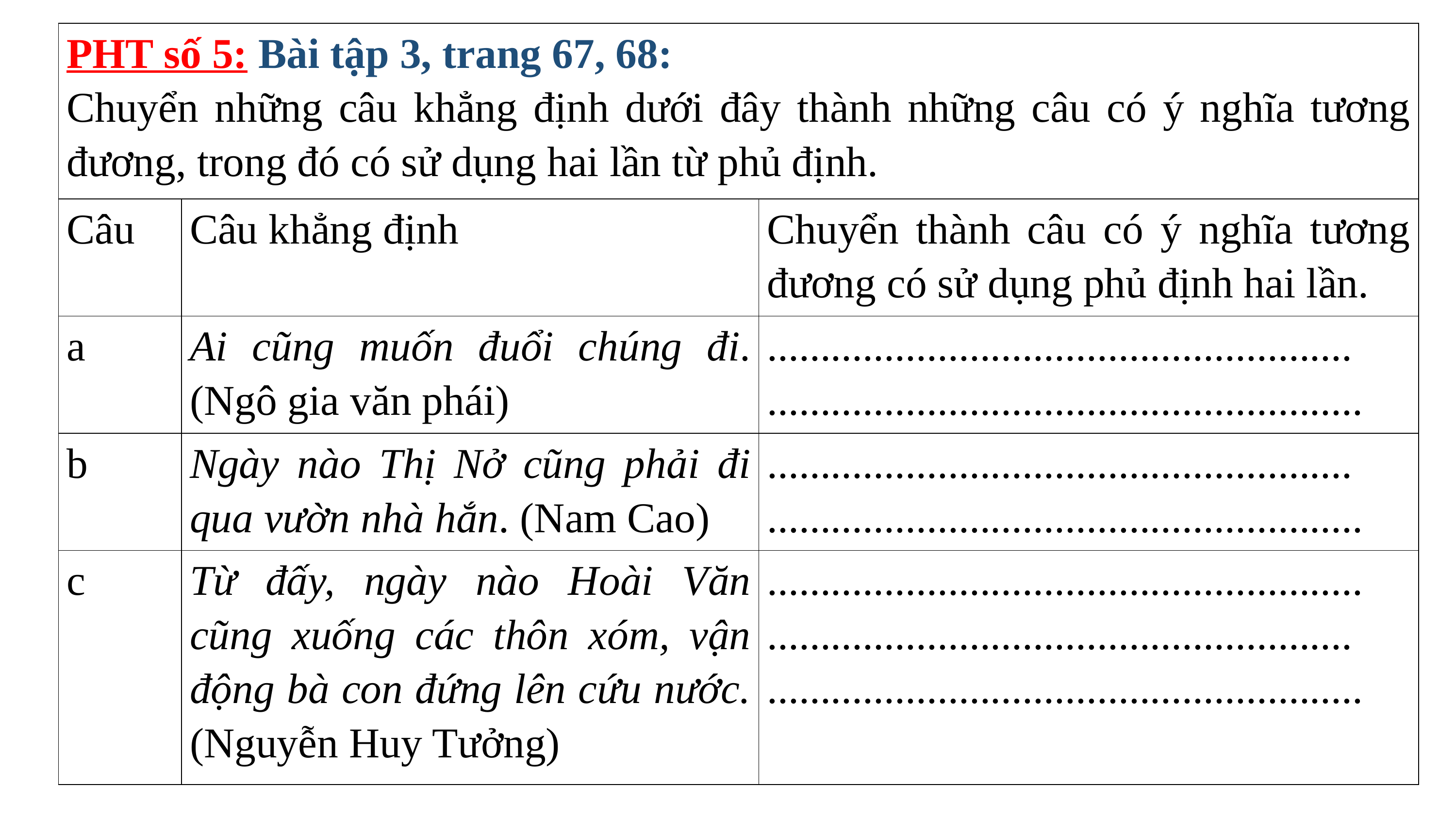

| PHT số 5: Bài tập 3, trang 67, 68: Chuyển những câu khẳng định dưới đây thành những câu có ý nghĩa tương đương, trong đó có sử dụng hai lần từ phủ định. |  |  |
| --- | --- | --- |
| Câu | Câu khẳng định | Chuyển thành câu có ý nghĩa tương đương có sử dụng phủ định hai lần. |
| a | Ai cũng muốn đuổi chúng đi. (Ngô gia văn phái) | ....................................................... ........................................................ |
| b | Ngày nào Thị Nở cũng phải đi qua vườn nhà hắn. (Nam Cao) | ....................................................... ........................................................ |
| c | Từ đấy, ngày nào Hoài Văn cũng xuống các thôn xóm, vận động bà con đứng lên cứu nước. (Nguyễn Huy Tưởng) | ........................................................ ....................................................... ........................................................ |